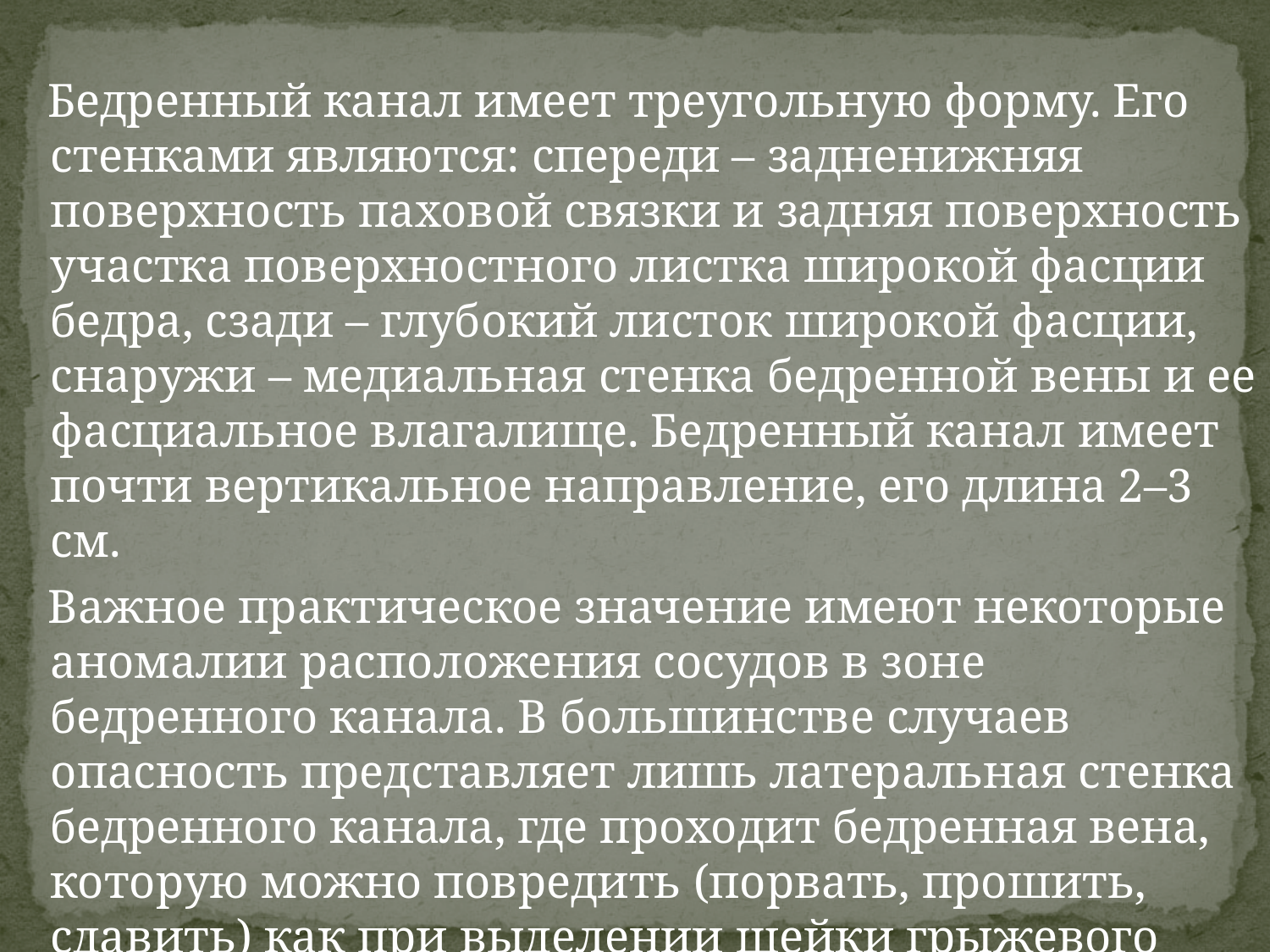

Бедренный канал имеет треугольную форму. Его стенками являются: спереди – задненижняя поверхность паховой связки и задняя поверхность участка поверхностного листка широкой фасции бедра, сзади – глубокий листок широкой фасции, снаружи – медиальная стенка бедренной вены и ее фасциальное влагалище. Бедренный канал имеет почти вертикальное направление, его длина 2–3 см.
   Важное практическое значение имеют некоторые аномалии расположения сосудов в зоне бедренного канала. В большинстве случаев опасность представляет лишь латеральная стенка бедренного канала, где проходит бедренная вена, которую можно повредить (порвать, прошить, сдавить) как при выделении шейки грыжевого мешка, так и при зашивании грыжевых ворот.